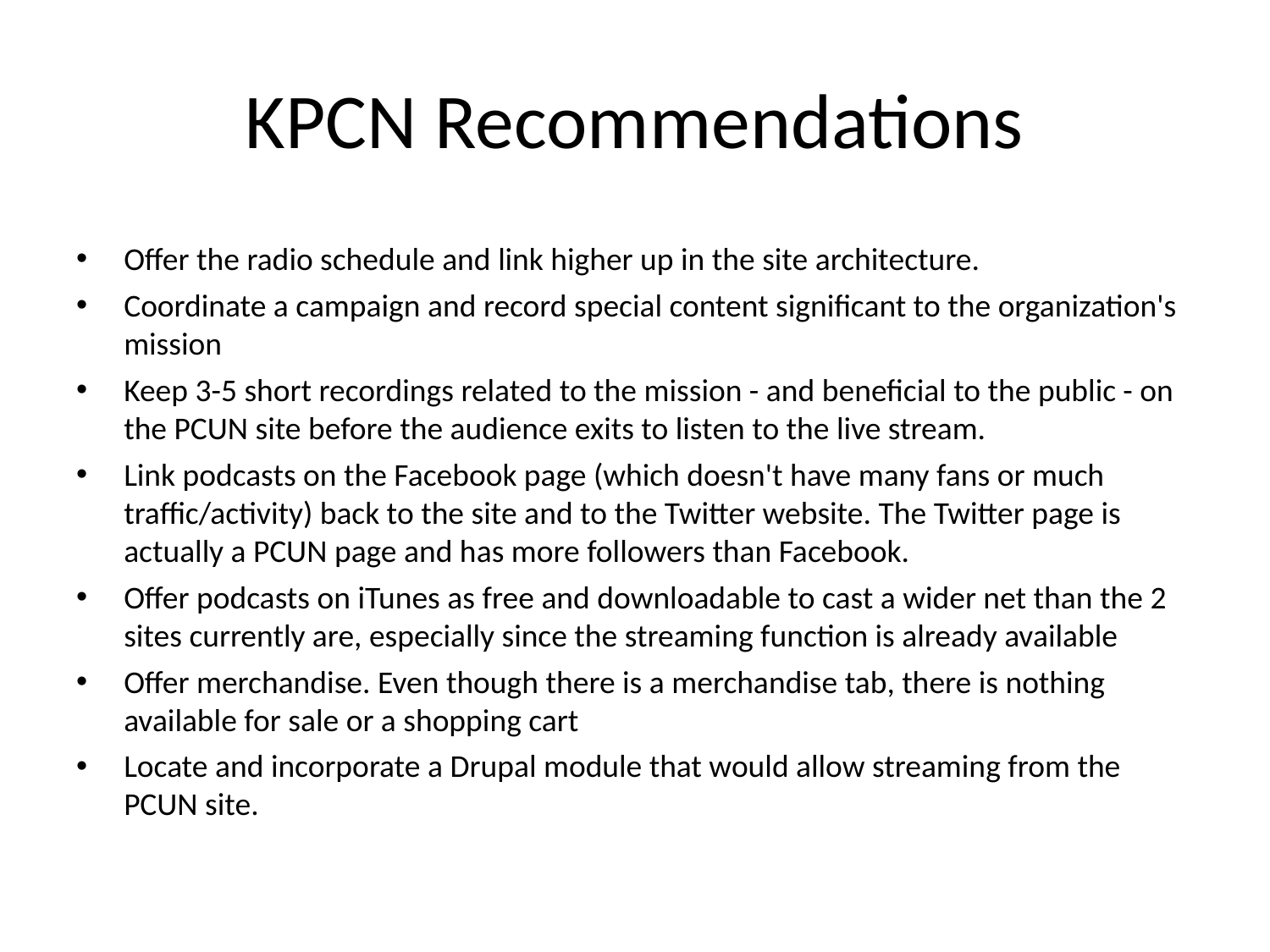

# KPCN Recommendations

Offer the radio schedule and link higher up in the site architecture.
Coordinate a campaign and record special content significant to the organization's mission
Keep 3-5 short recordings related to the mission - and beneficial to the public - on the PCUN site before the audience exits to listen to the live stream.
Link podcasts on the Facebook page (which doesn't have many fans or much traffic/activity) back to the site and to the Twitter website. The Twitter page is actually a PCUN page and has more followers than Facebook.
Offer podcasts on iTunes as free and downloadable to cast a wider net than the 2 sites currently are, especially since the streaming function is already available
Offer merchandise. Even though there is a merchandise tab, there is nothing available for sale or a shopping cart
Locate and incorporate a Drupal module that would allow streaming from the PCUN site.